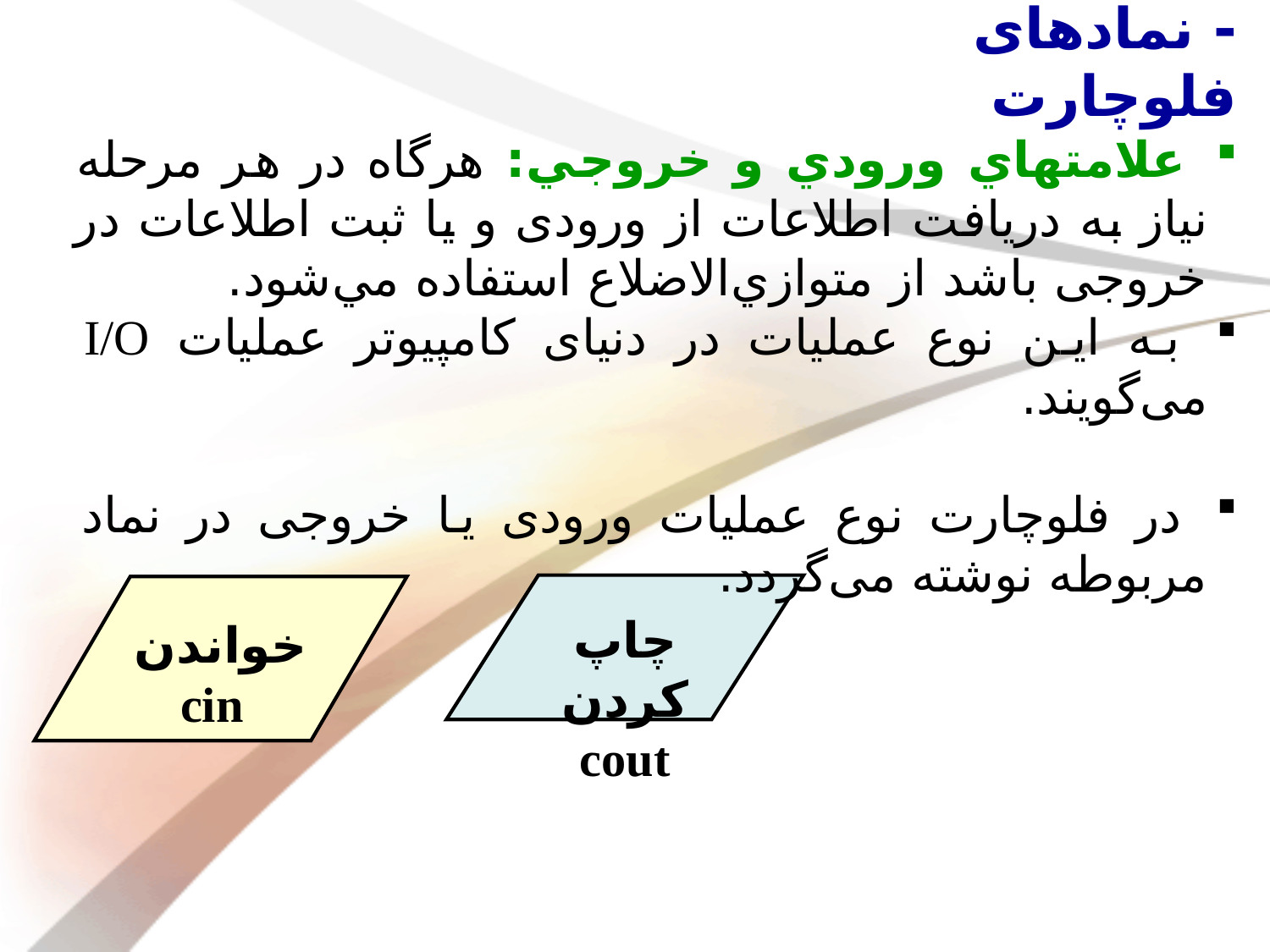

# - نمادهای فلوچارت
 علامتهاي ورودي و خروجي: هرگاه در هر مرحله نیاز به دریافت اطلاعات از ورودی و یا ثبت اطلاعات در خروجی باشد از متوازي‌الاضلاع استفاده مي‌شود.
 به این نوع عملیات در دنیای کامپیوتر عملیات I/O می‌گویند.

 در فلوچارت نوع عملیات ورودی یا خروجی در نماد مربوطه نوشته می‌گردد.

چاپ کردن cout
خواندن
 cin